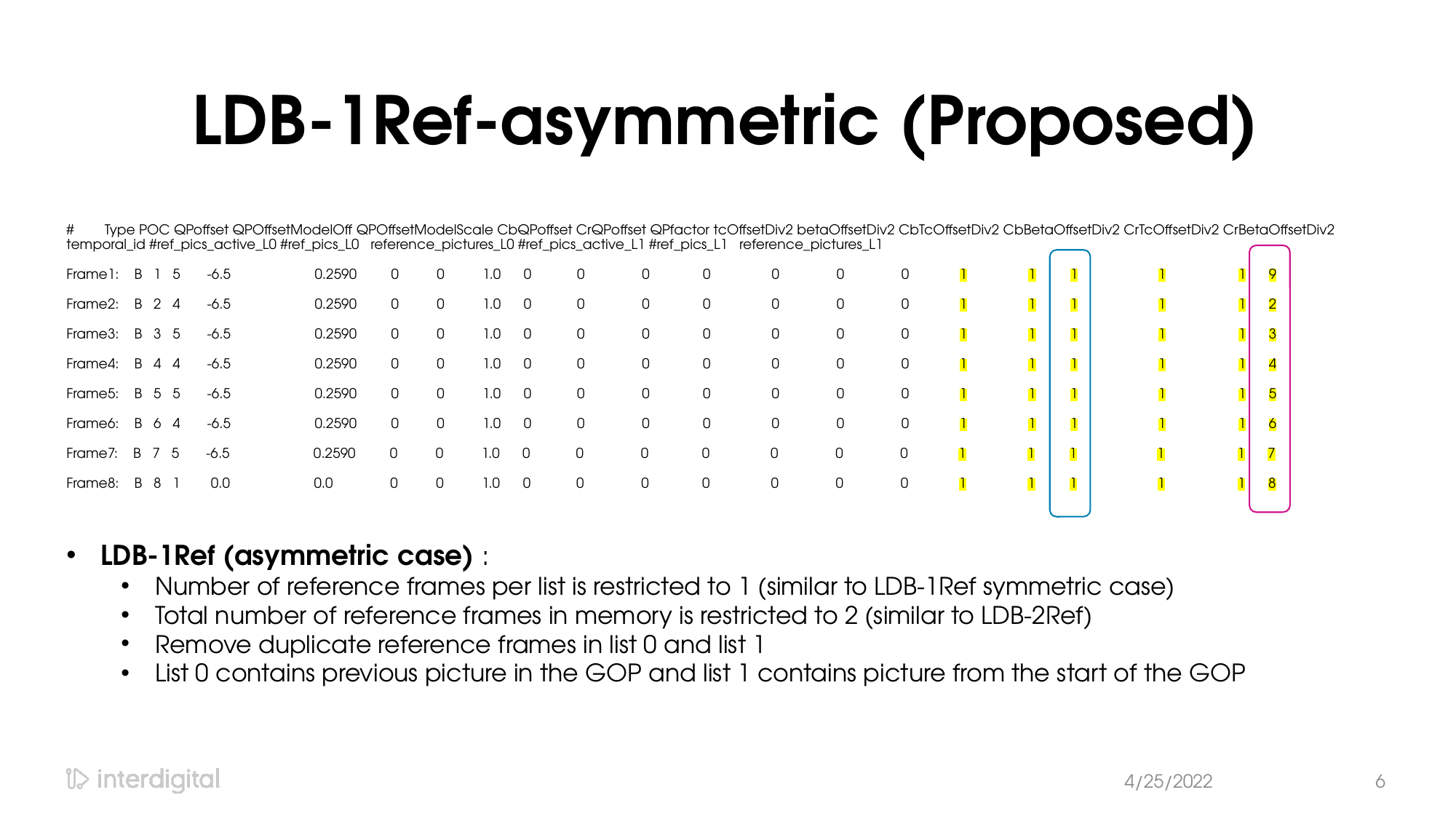

# LDB-1Ref-asymmetric (Proposed)
#        Type POC QPoffset QPOffsetModelOff QPOffsetModelScale CbQPoffset CrQPoffset QPfactor tcOffsetDiv2 betaOffsetDiv2 CbTcOffsetDiv2 CbBetaOffsetDiv2 CrTcOffsetDiv2 CrBetaOffsetDiv2 temporal_id #ref_pics_active_L0 #ref_pics_L0   reference_pictures_L0 #ref_pics_active_L1 #ref_pics_L1   reference_pictures_L1
Frame1:    B   1   5       -6.5                      0.2590         0          0          1.0      0            0               0              0                0               0               0             1                1         1                     1                   1      9
Frame2:    B   2   4       -6.5                      0.2590         0          0          1.0      0            0               0              0                0               0               0             1                1         1                     1                   1      2
Frame3:    B   3   5       -6.5                      0.2590         0          0          1.0      0            0               0              0                0               0               0             1                1         1                     1                   1      3
Frame4:    B   4   4       -6.5                      0.2590         0          0          1.0      0            0               0              0                0               0               0             1                1         1                     1                   1      4
Frame5:    B   5   5       -6.5                      0.2590         0          0          1.0      0            0               0              0                0               0               0             1                1         1                     1                   1      5
Frame6:    B   6   4       -6.5                      0.2590         0          0          1.0      0            0               0              0                0               0               0             1                1         1                     1                   1      6
Frame7:    B   7   5       -6.5                      0.2590         0          0          1.0      0            0               0              0                0               0               0             1                1         1                     1                   1      7
Frame8:    B   8   1        0.0                      0.0               0          0          1.0      0            0               0              0                0               0               0             1                1         1                     1                   1      8

LDB-1Ref (asymmetric case) :
Number of reference frames per list is restricted to 1 (similar to LDB-1Ref symmetric case)
Total number of reference frames in memory is restricted to 2 (similar to LDB-2Ref)
Remove duplicate reference frames in list 0 and list 1
List 0 contains previous picture in the GOP and list 1 contains picture from the start of the GOP

4/25/2022
6